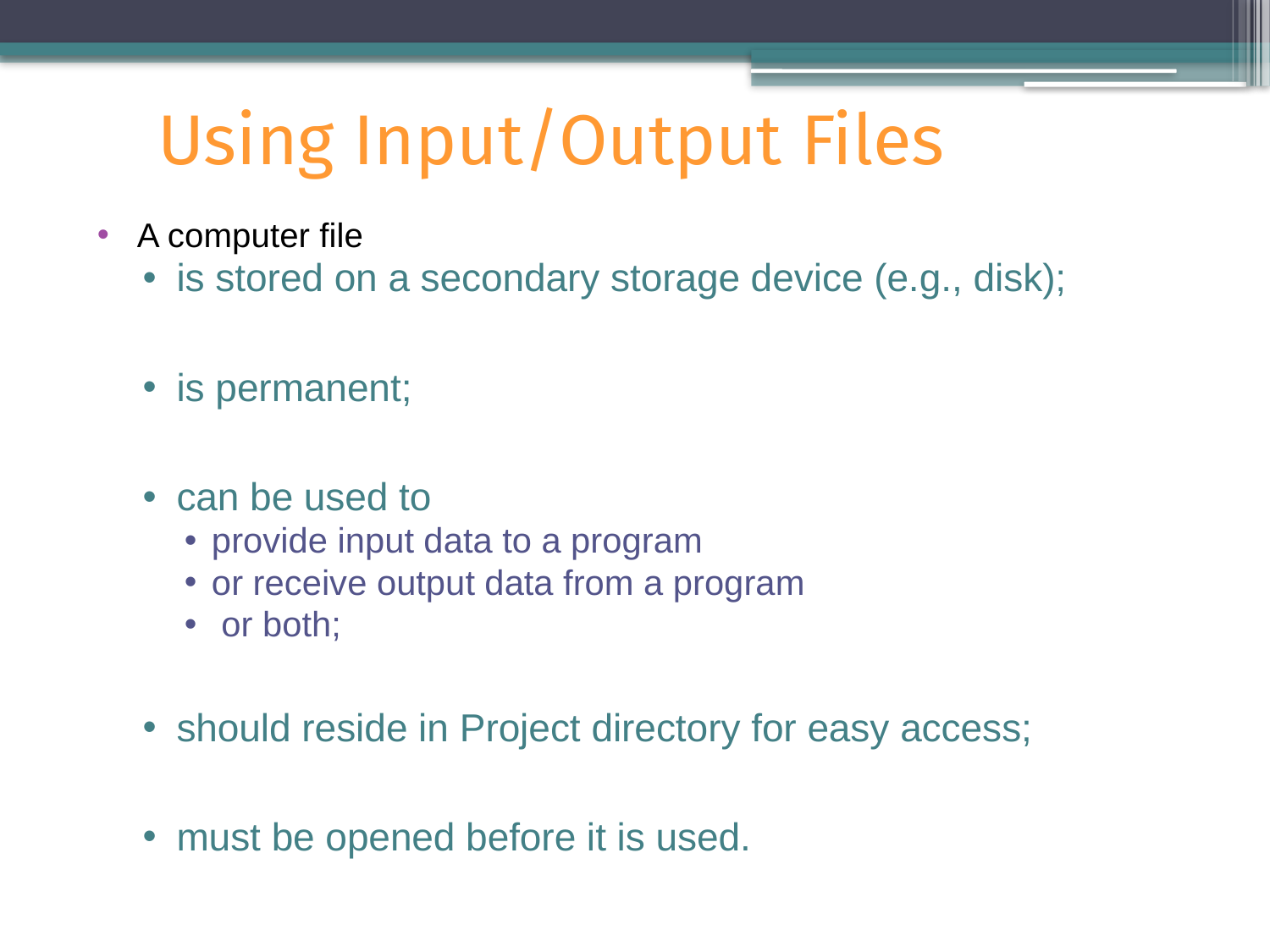

# Using Input/Output Files
A computer file
is stored on a secondary storage device (e.g., disk);

is permanent;

can be used to
provide input data to a program
or receive output data from a program
 or both;

should reside in Project directory for easy access;

must be opened before it is used.